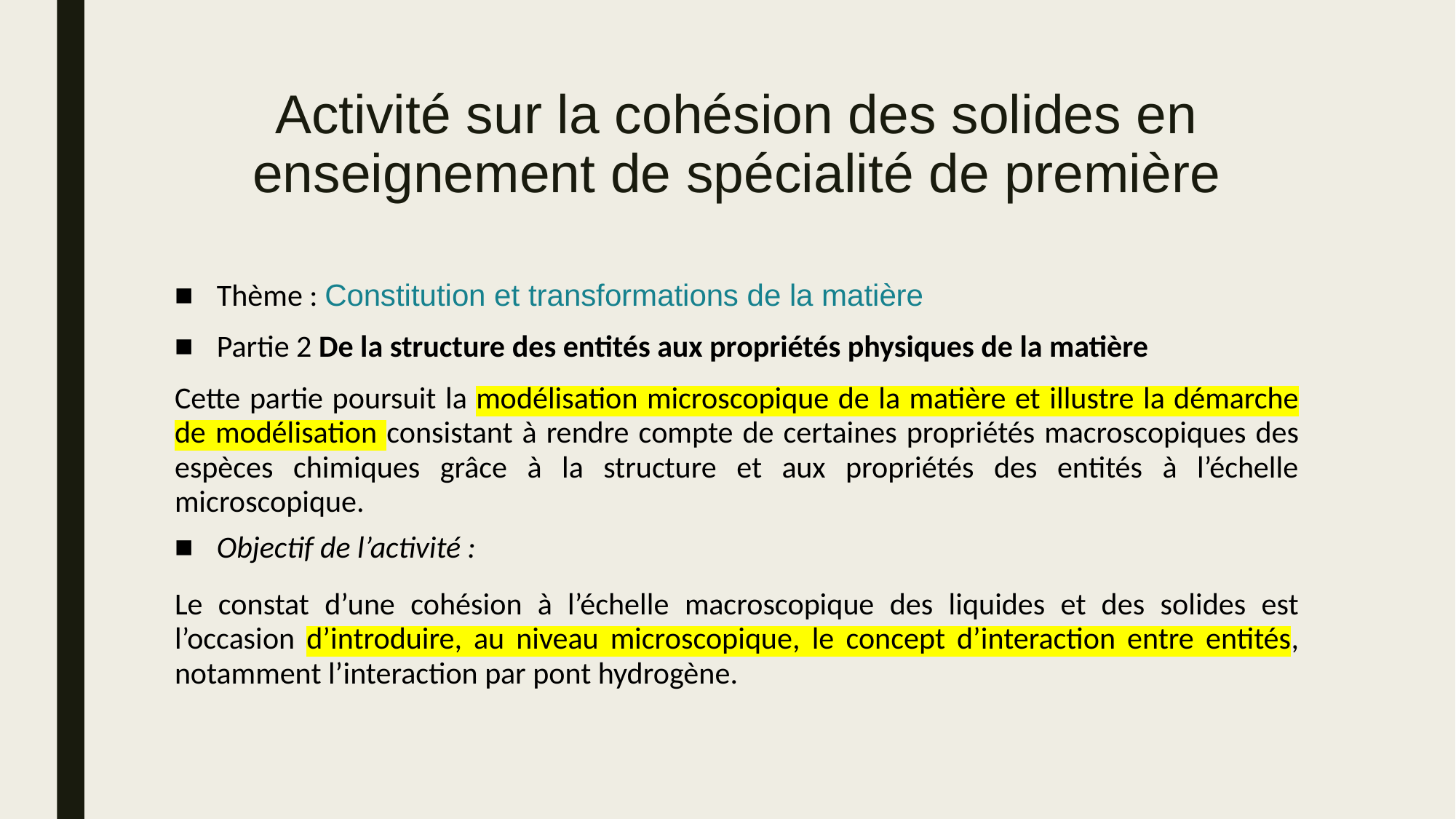

# Activité sur la cohésion des solides en enseignement de spécialité de première
Thème : Constitution et transformations de la matière
Partie 2 De la structure des entités aux propriétés physiques de la matière
Cette partie poursuit la modélisation microscopique de la matière et illustre la démarche de modélisation consistant à rendre compte de certaines propriétés macroscopiques des espèces chimiques grâce à la structure et aux propriétés des entités à l’échelle microscopique.
Objectif de l’activité :
Le constat d’une cohésion à l’échelle macroscopique des liquides et des solides est l’occasion d’introduire, au niveau microscopique, le concept d’interaction entre entités, notamment l’interaction par pont hydrogène.